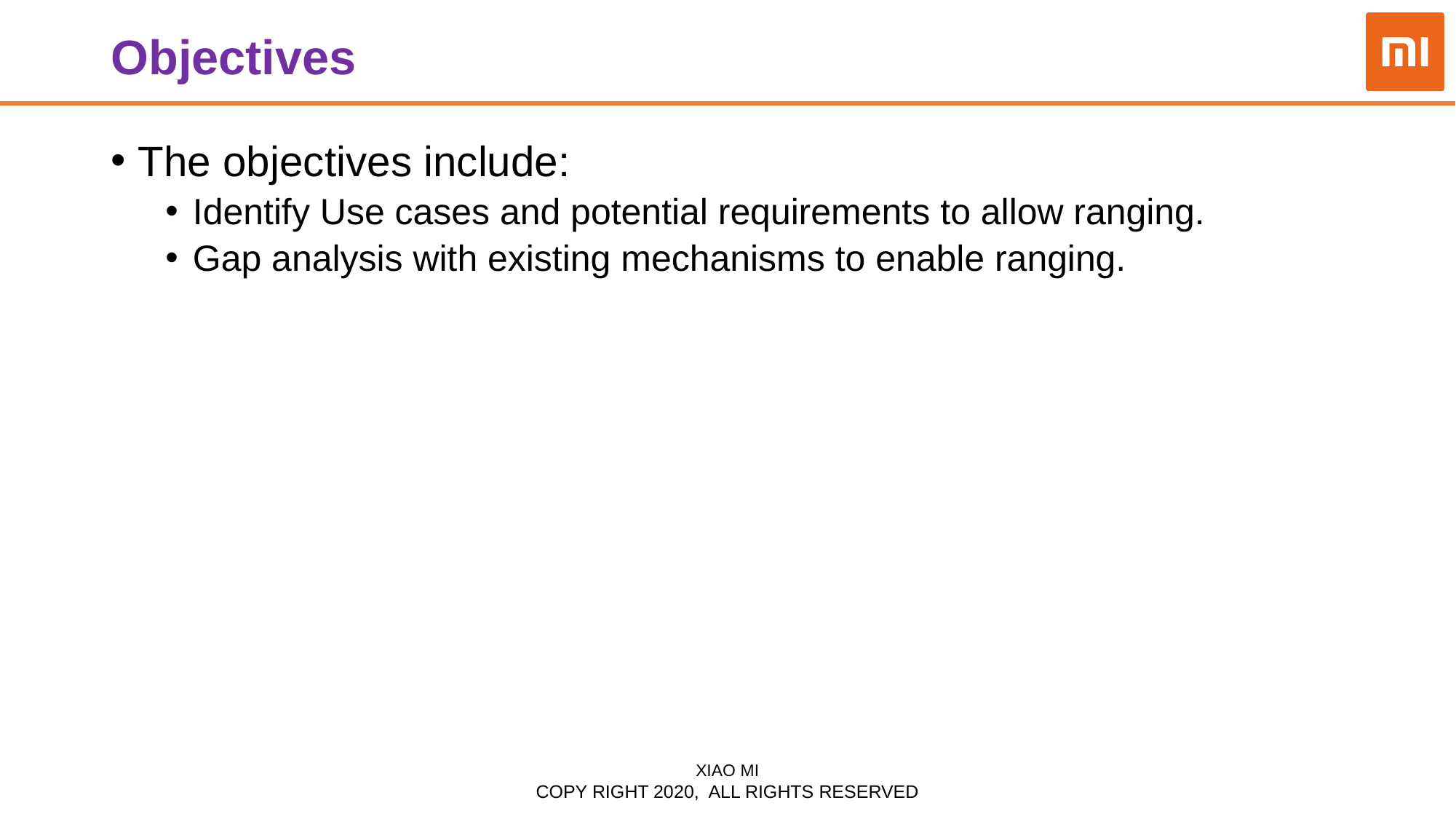

# Objectives
The objectives include:
Identify Use cases and potential requirements to allow ranging.
Gap analysis with existing mechanisms to enable ranging.

XIAO MI
Copy right 2020,  all rights reserved